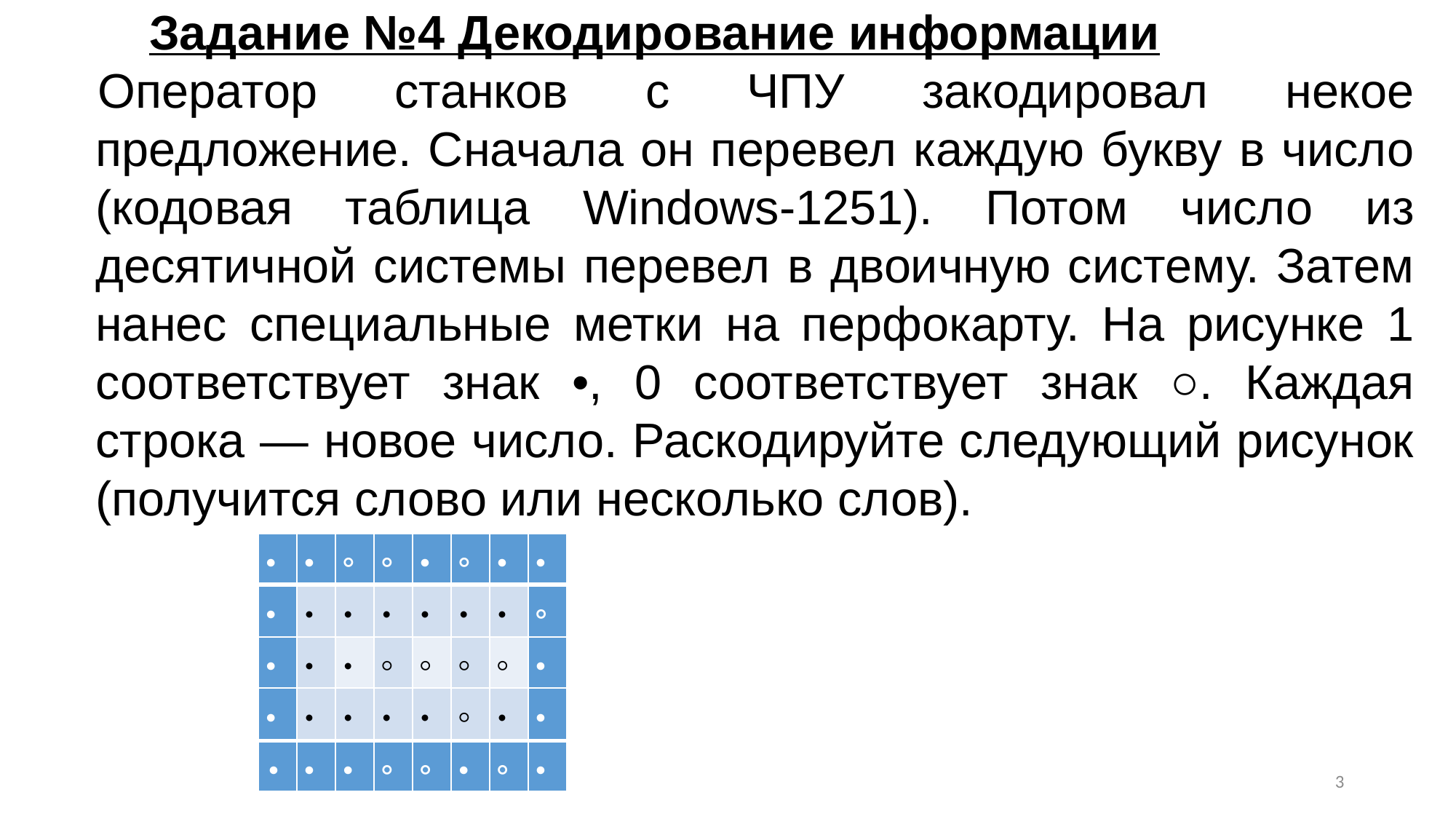

Задание №4 Декодирование информации
Оператор станков с ЧПУ закодировал некое предложение. Сначала он перевел каждую букву в число (кодовая таблица Windows-1251). Потом число из десятичной системы перевел в двоичную систему. Затем нанес специальные метки на перфокарту. На рисунке 1 соответствует знак •, 0 соответствует знак ○. Каждая строка — новое число. Раскодируйте следующий рисунок (получится слово или несколько слов).
| • | • | ○ | ○ | • | ○ | • | • |
| --- | --- | --- | --- | --- | --- | --- | --- |
| • | • | • | • | • | • | • | ○ |
| • | • | • | ○ | ○ | ○ | ○ | • |
| • | • | • | • | • | ○ | • | • |
| • | • | • | ○ | ○ | • | ○ | • |
3